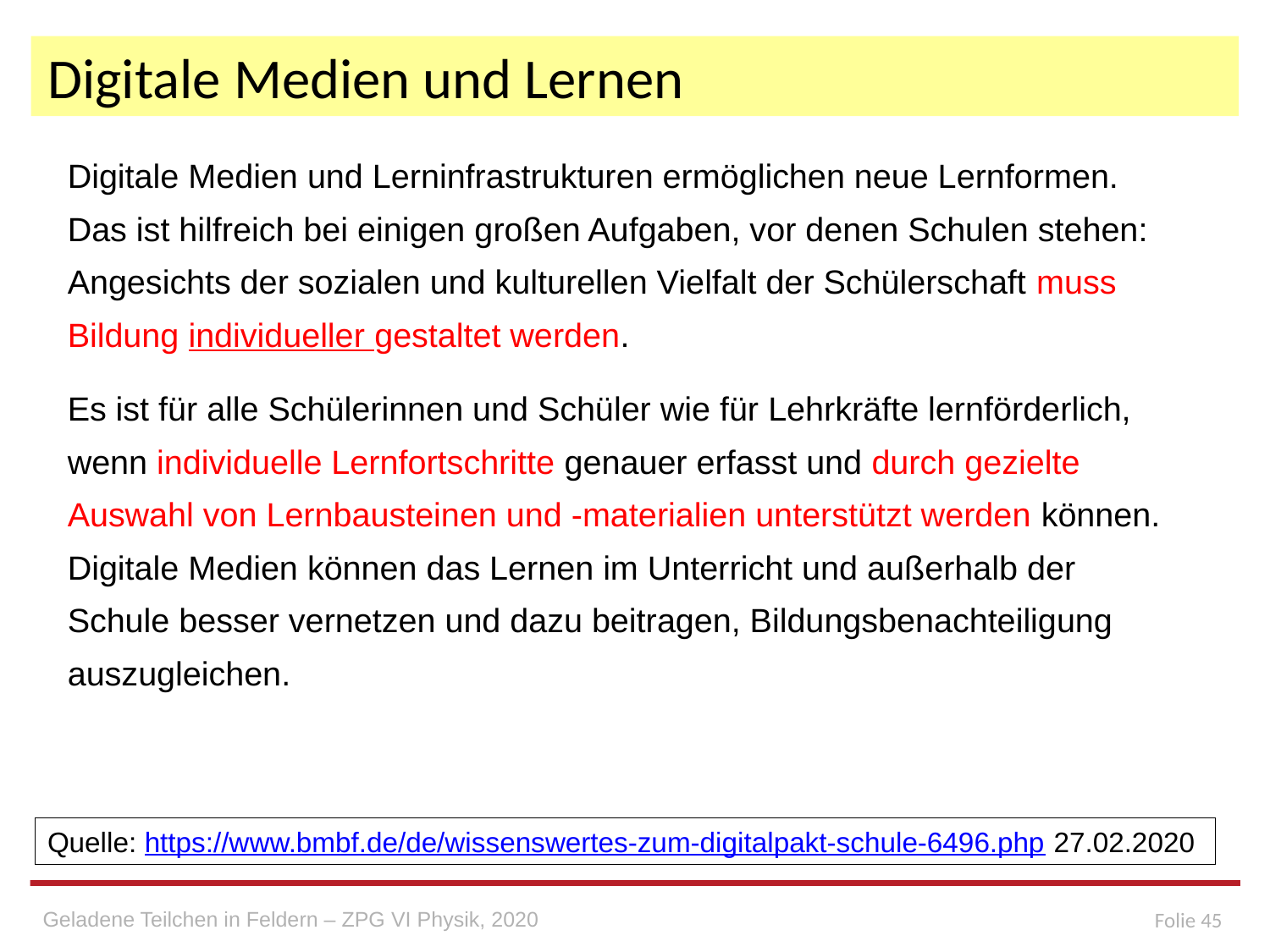

# Digitale Medien und Lernen
Digitale Medien und Lerninfrastrukturen ermöglichen neue Lernformen. Das ist hilfreich bei einigen großen Aufgaben, vor denen Schulen stehen: Angesichts der sozialen und kulturellen Vielfalt der Schülerschaft muss Bildung individueller gestaltet werden.
Es ist für alle Schülerinnen und Schüler wie für Lehrkräfte lernförderlich, wenn individuelle Lernfortschritte genauer erfasst und durch gezielte Auswahl von Lernbausteinen und -materialien unterstützt werden können. Digitale Medien können das Lernen im Unterricht und außerhalb der Schule besser vernetzen und dazu beitragen, Bildungsbenachteiligung auszugleichen.

Quelle: https://www.bmbf.de/de/wissenswertes-zum-digitalpakt-schule-6496.php 27.02.2020
Geladene Teilchen in Feldern – ZPG VI Physik, 2020
Folie 45